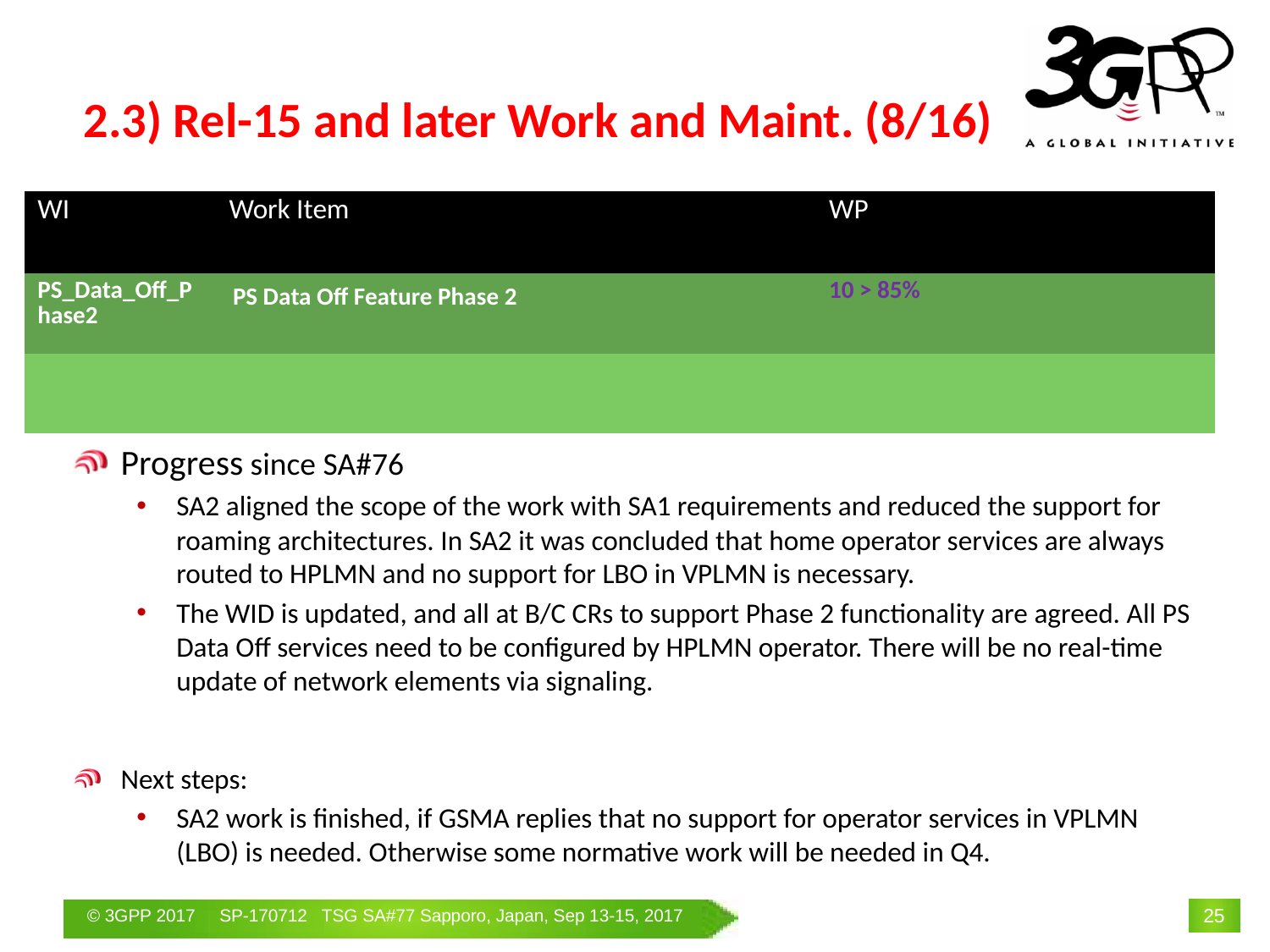

# 2.3) Rel-15 and later Work and Maint. (8/16)
| WI | Work Item | WP |  |  |
| --- | --- | --- | --- | --- |
| PS\_Data\_Off\_Phase2 | PS Data Off Feature Phase 2 | 10 > 85% |  |  |
|  |  |  |  |  |
Progress since SA#76
SA2 aligned the scope of the work with SA1 requirements and reduced the support for roaming architectures. In SA2 it was concluded that home operator services are always routed to HPLMN and no support for LBO in VPLMN is necessary.
The WID is updated, and all at B/C CRs to support Phase 2 functionality are agreed. All PS Data Off services need to be configured by HPLMN operator. There will be no real-time update of network elements via signaling.

Next steps:
SA2 work is finished, if GSMA replies that no support for operator services in VPLMN (LBO) is needed. Otherwise some normative work will be needed in Q4.